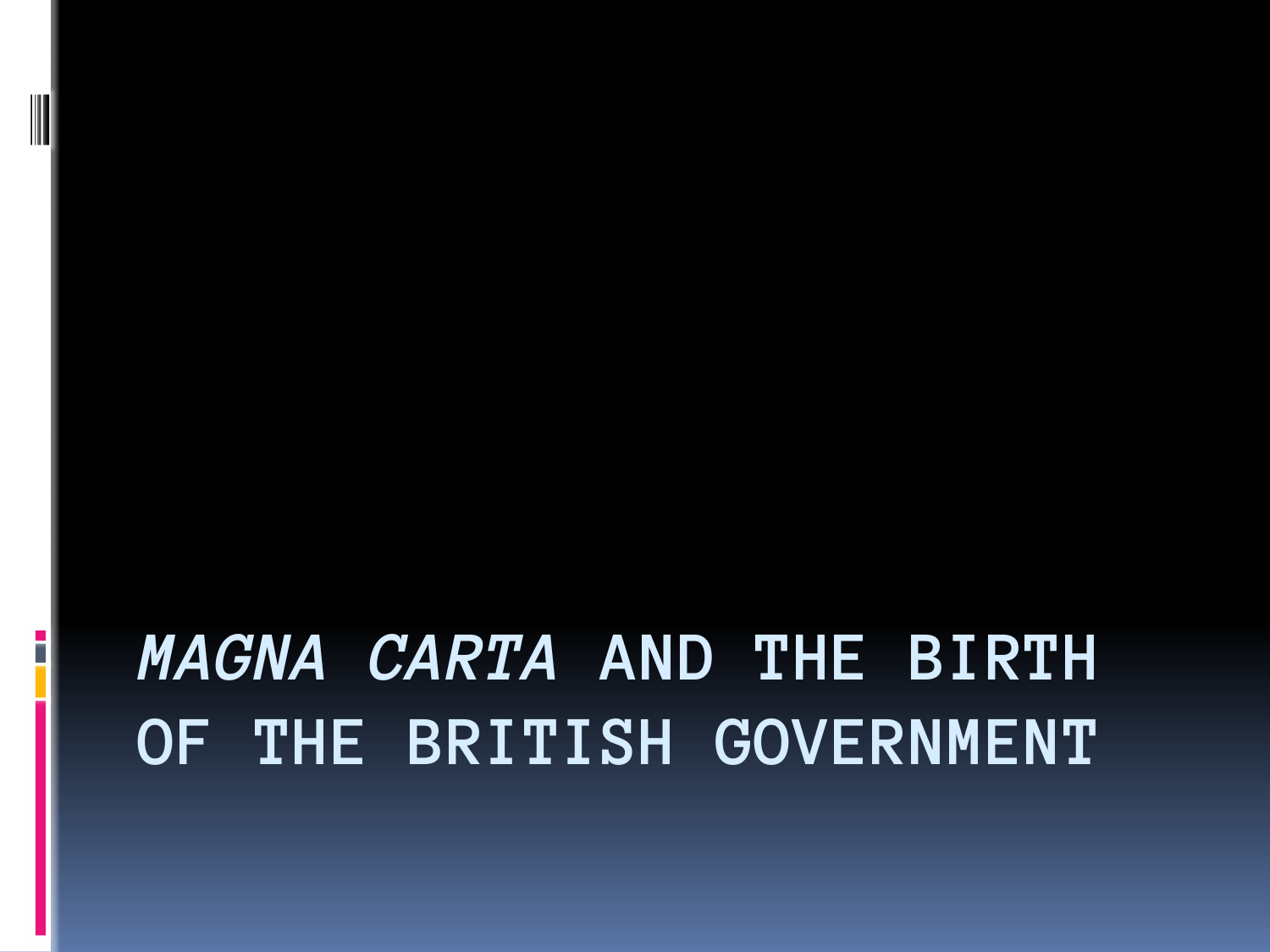

# Magna Carta and the birth of the British Government